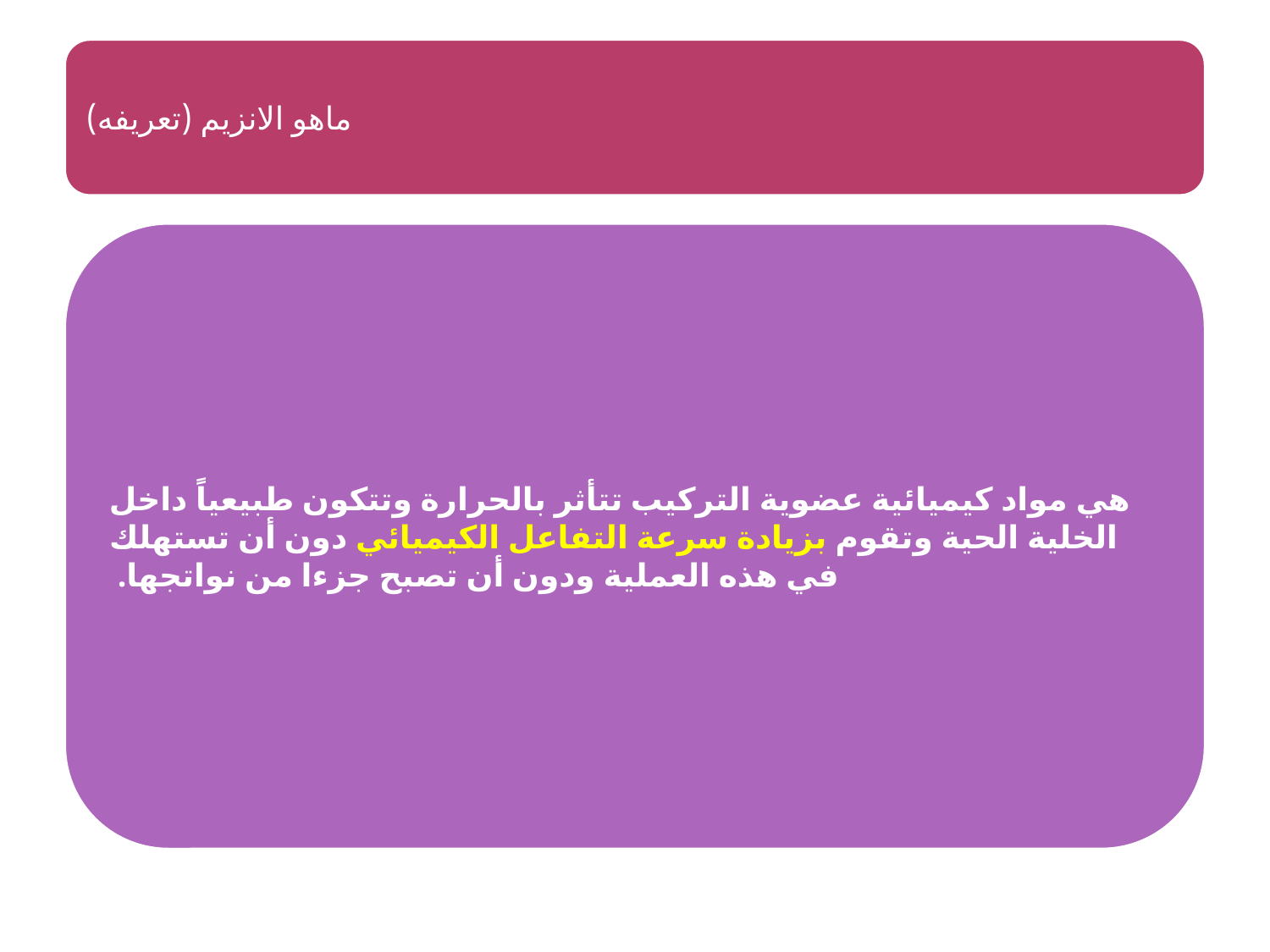

هي مواد كيميائية عضوية التركيب تتأثر بالحرارة وتتكون طبيعياً داخل الخلية الحية وتقوم بزيادة سرعة التفاعل الكيميائي دون أن تستهلك في هذه العملية ودون أن تصبح جزءا من نواتجها.